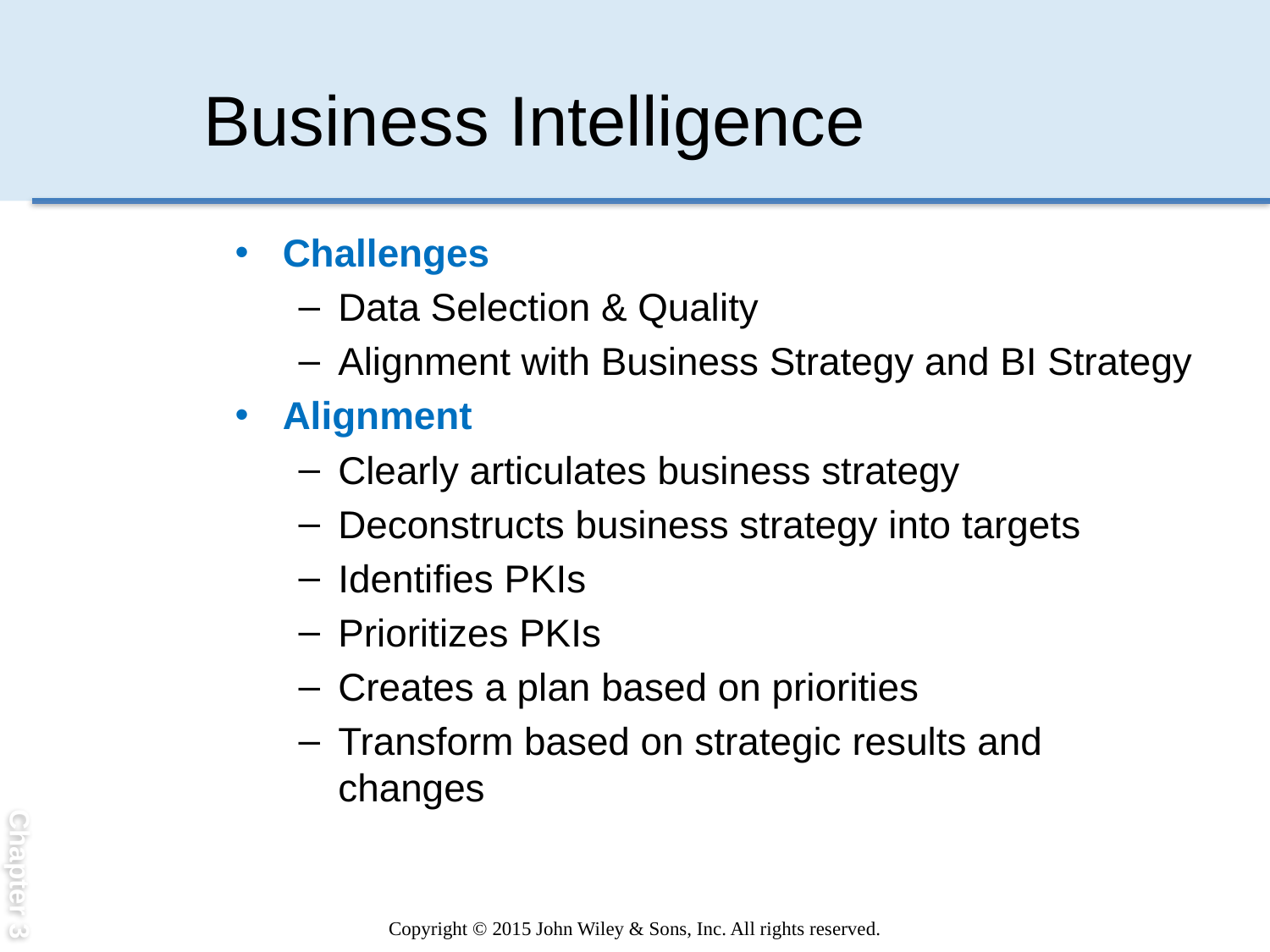

Chapter 3
# Business Intelligence
Challenges
Data Selection & Quality
Alignment with Business Strategy and BI Strategy
Alignment
Clearly articulates business strategy
Deconstructs business strategy into targets
Identifies PKIs
Prioritizes PKIs
Creates a plan based on priorities
Transform based on strategic results and changes